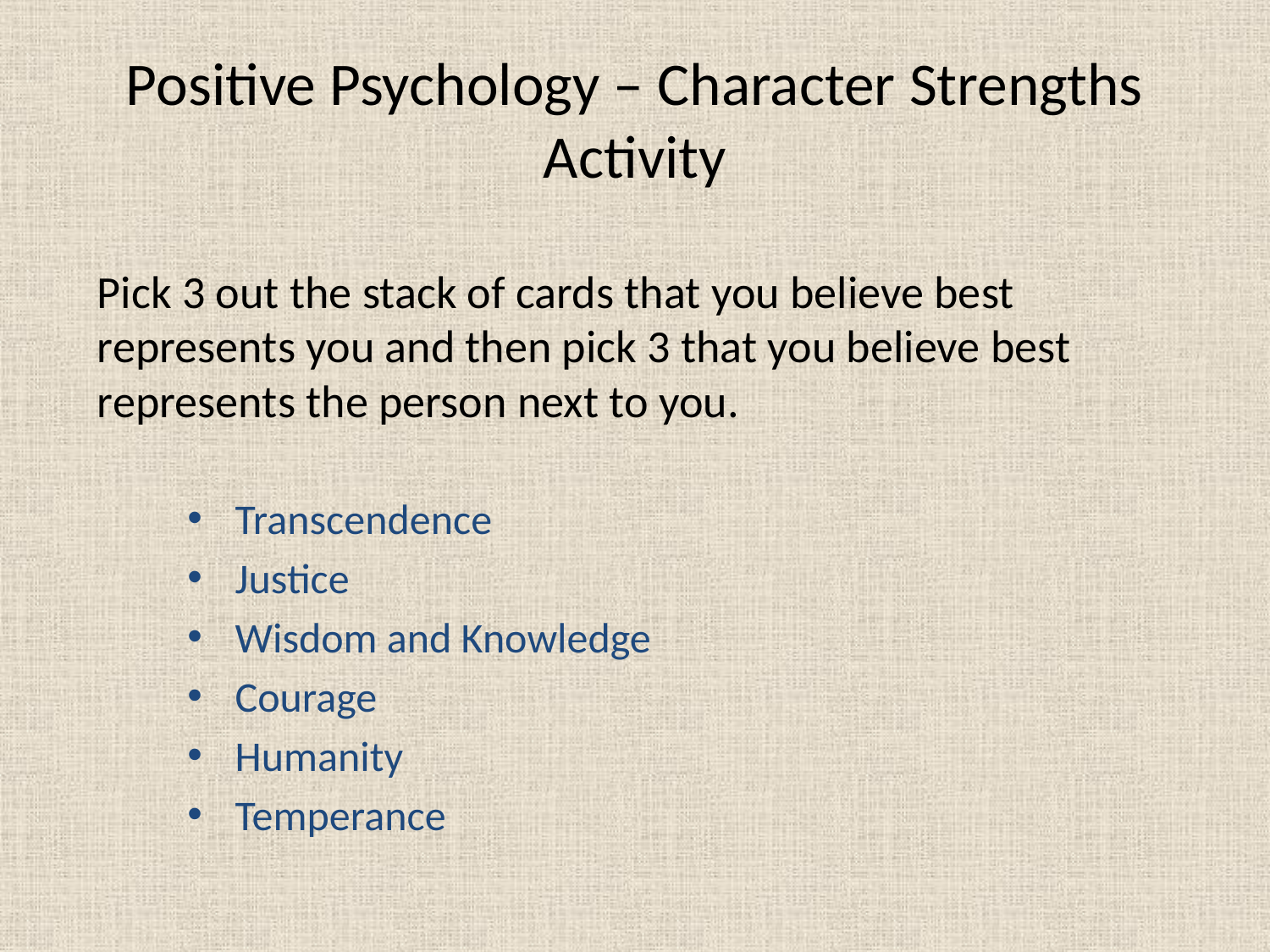

# Positive Psychology – Character Strengths Activity
Pick 3 out the stack of cards that you believe best represents you and then pick 3 that you believe best represents the person next to you.
Transcendence
Justice
Wisdom and Knowledge
Courage
Humanity
Temperance